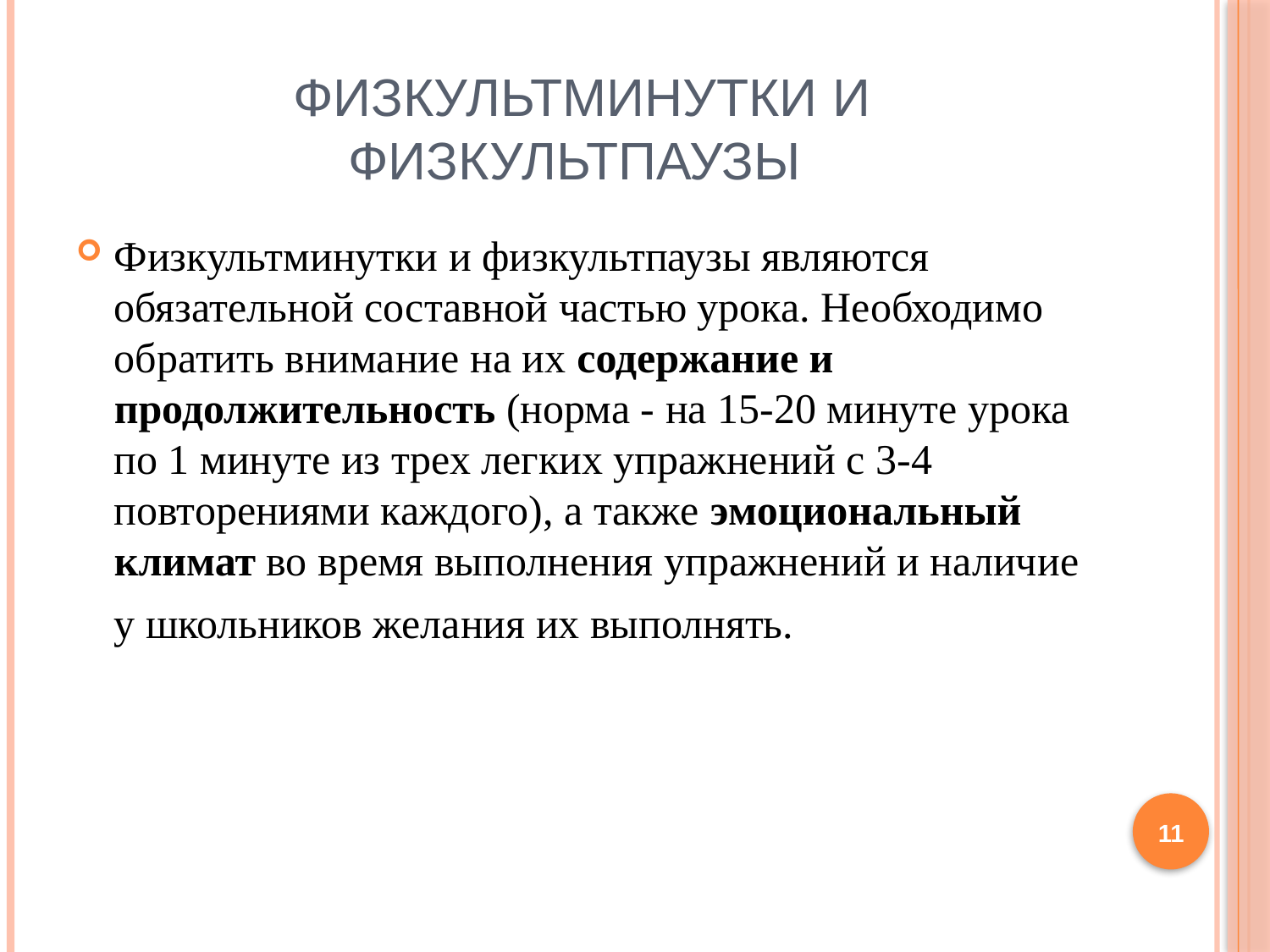

# Физкультминутки и физкультпаузы
Физкультминутки и физкультпаузы являются обязательной составной частью урока. Необходимо обратить внимание на их содержание и продолжительность (норма - на 15-20 минуте урока по 1 минуте из трех легких упражнений с 3-4 повторениями каждого), а также эмоциональный климат во время выполнения упражнений и наличие у школьников желания их выполнять.
11